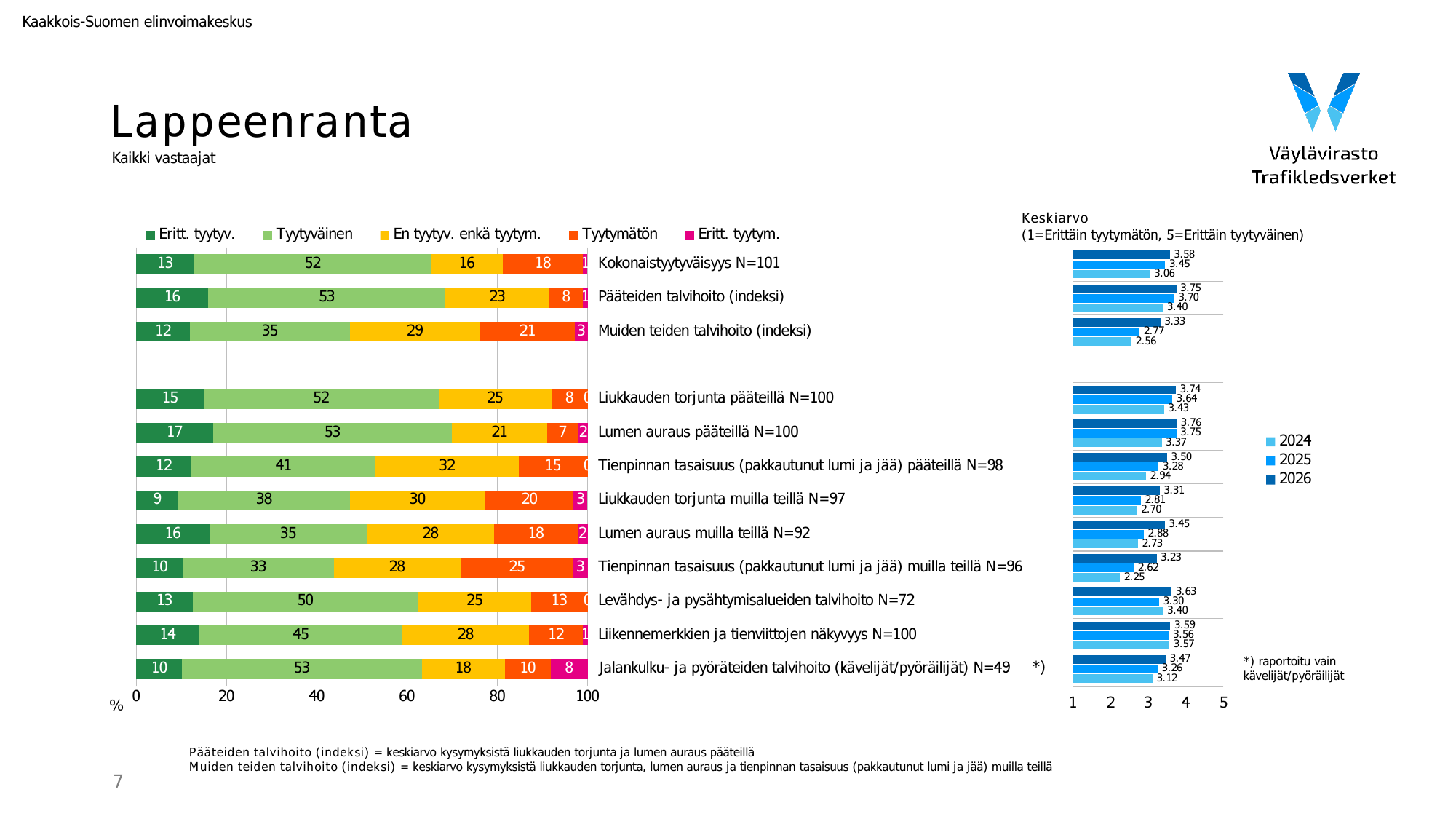

Kaakkois-Suomen elinvoimakeskus
# Lappeenranta
Kaikki vastaajat
Keskiarvo
(1=Erittäin tyytymätön, 5=Erittäin tyytyväinen)

### Chart

| Category | Eritt. tyytyv. | Tyytyväinen | En tyytyv. enkä tyytym. | Tyytymätön | Eritt. tyytym. |
|---|---|---|---|---|---|
| Kokonaistyytyväisyys N=101 | 12.871287128712872 | 52.475247524752476 | 15.841584158415841 | 17.82178217821782 | 0.9900990099009901 |
| Pääteiden talvihoito (indeksi) | 16.0 | 52.5 | 23.0 | 7.5 | 1.0 |
| Muiden teiden talvihoito (indeksi) | 11.929824561403509 | 35.43859649122807 | 28.771929824561404 | 21.05263157894737 | 2.807017543859649 |
|  | None | None | None | None | None |
| Liukkauden torjunta pääteillä N=100 | 15.0 | 52.0 | 25.0 | 8.0 | 0.0 |
| Lumen auraus pääteillä N=100 | 17.0 | 53.0 | 21.0 | 7.000000000000001 | 2.0 |
| Tienpinnan tasaisuus (pakkautunut lumi ja jää) pääteillä N=98 | 12.244897959183673 | 40.816326530612244 | 31.63265306122449 | 15.306122448979592 | 0.0 |
| Liukkauden torjunta muilla teillä N=97 | 9.278350515463918 | 38.144329896907216 | 29.896907216494846 | 19.587628865979383 | 3.0927835051546393 |
| Lumen auraus muilla teillä N=92 | 16.304347826086957 | 34.78260869565217 | 28.26086956521739 | 18.478260869565215 | 2.1739130434782608 |
| Tienpinnan tasaisuus (pakkautunut lumi ja jää) muilla teillä N=96 | 10.416666666666668 | 33.33333333333333 | 28.125 | 25.0 | 3.125 |
| Levähdys- ja pysähtymisalueiden talvihoito N=72 | 12.5 | 50.0 | 25.0 | 12.5 | 0.0 |
| Liikennemerkkien ja tienviittojen näkyvyys N=100 | 14.000000000000002 | 45.0 | 28.000000000000004 | 12.0 | 1.0 |
| Jalankulku- ja pyöräteiden talvihoito (kävelijät/pyöräilijät) N=49 | 10.204081632653061 | 53.06122448979592 | 18.367346938775512 | 10.204081632653061 | 8.16326530612245 |

### Chart

| Category | 2026 | 2025 | 2024 |
|---|---|---|---|
*) raportoitu vain
kävelijät/pyöräilijät
*)
%
Pääteiden talvihoito (indeksi) = keskiarvo kysymyksistä liukkauden torjunta ja lumen auraus pääteillä
Muiden teiden talvihoito (indeksi) = keskiarvo kysymyksistä liukkauden torjunta, lumen auraus ja tienpinnan tasaisuus (pakkautunut lumi ja jää) muilla teillä

7